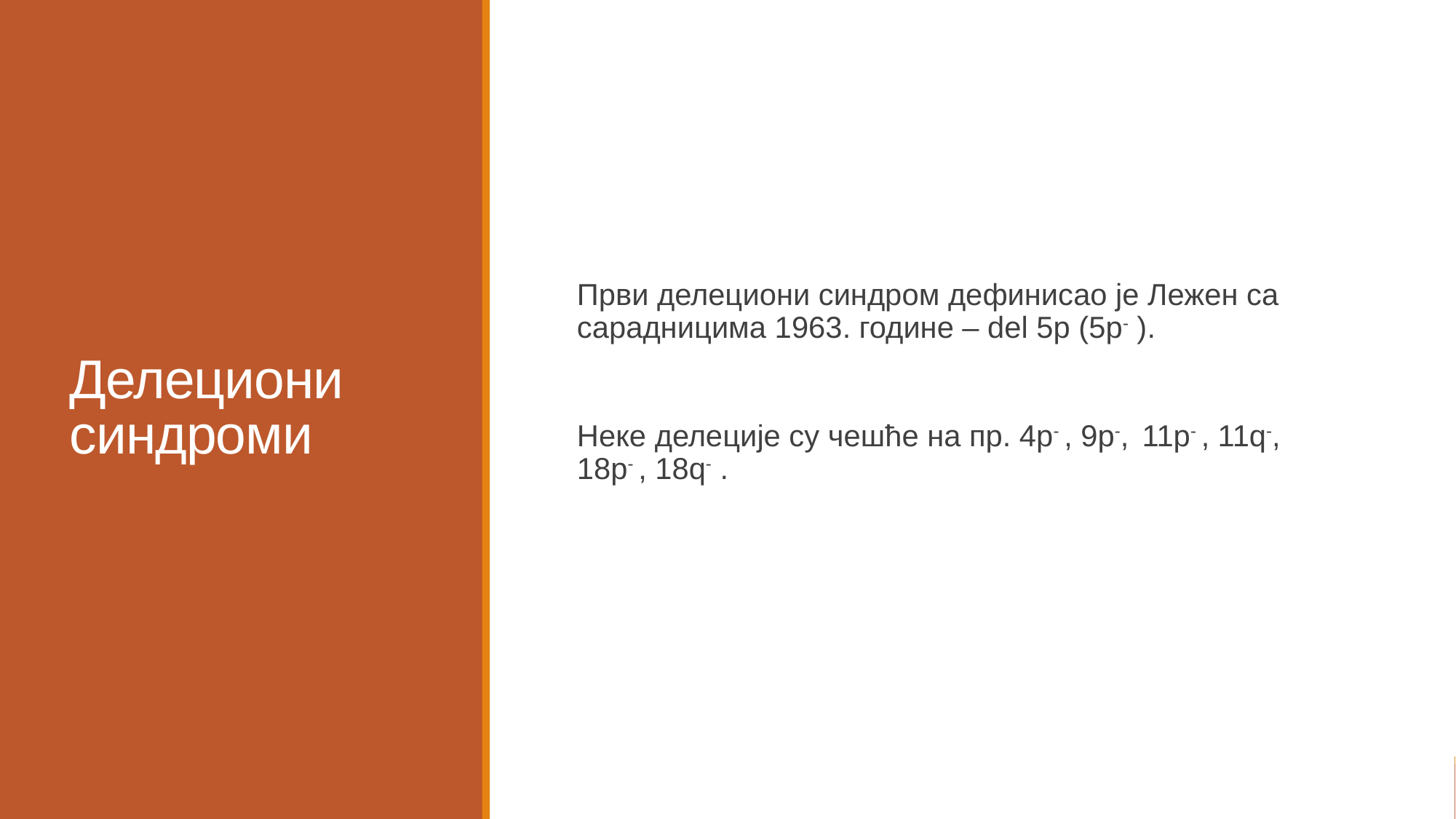

# Делециони синдроми
Први делециони синдром дефинисао је Лежен са сарадницима 1963. године – del 5р (5p- ).

Неке делеције су чешће на пр. 4р- , 9р-,  11р- , 11q-,   18р- , 18q- .